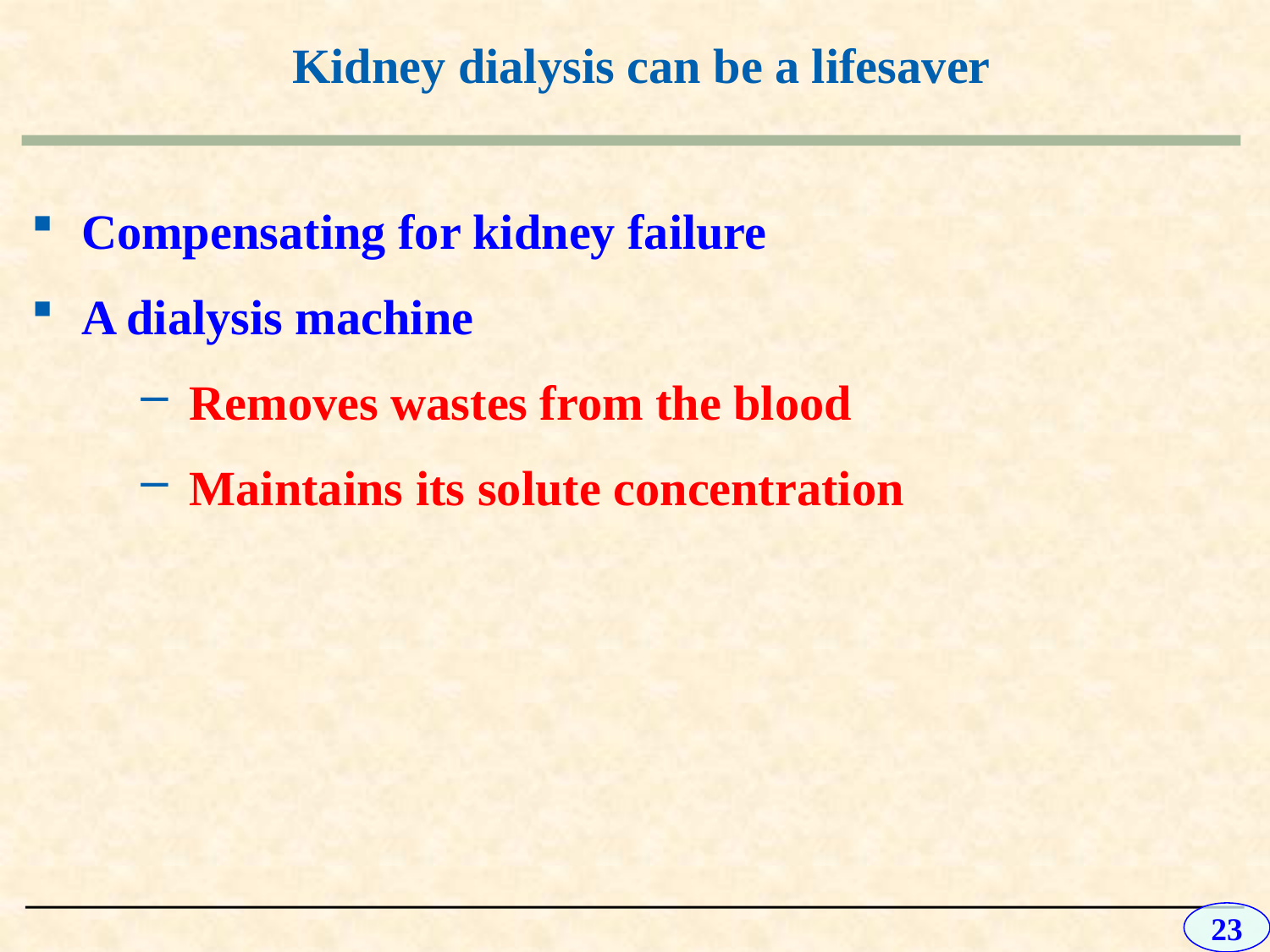

# Kidney dialysis can be a lifesaver

Compensating for kidney failure
A dialysis machine
Removes wastes from the blood
Maintains its solute concentration
23